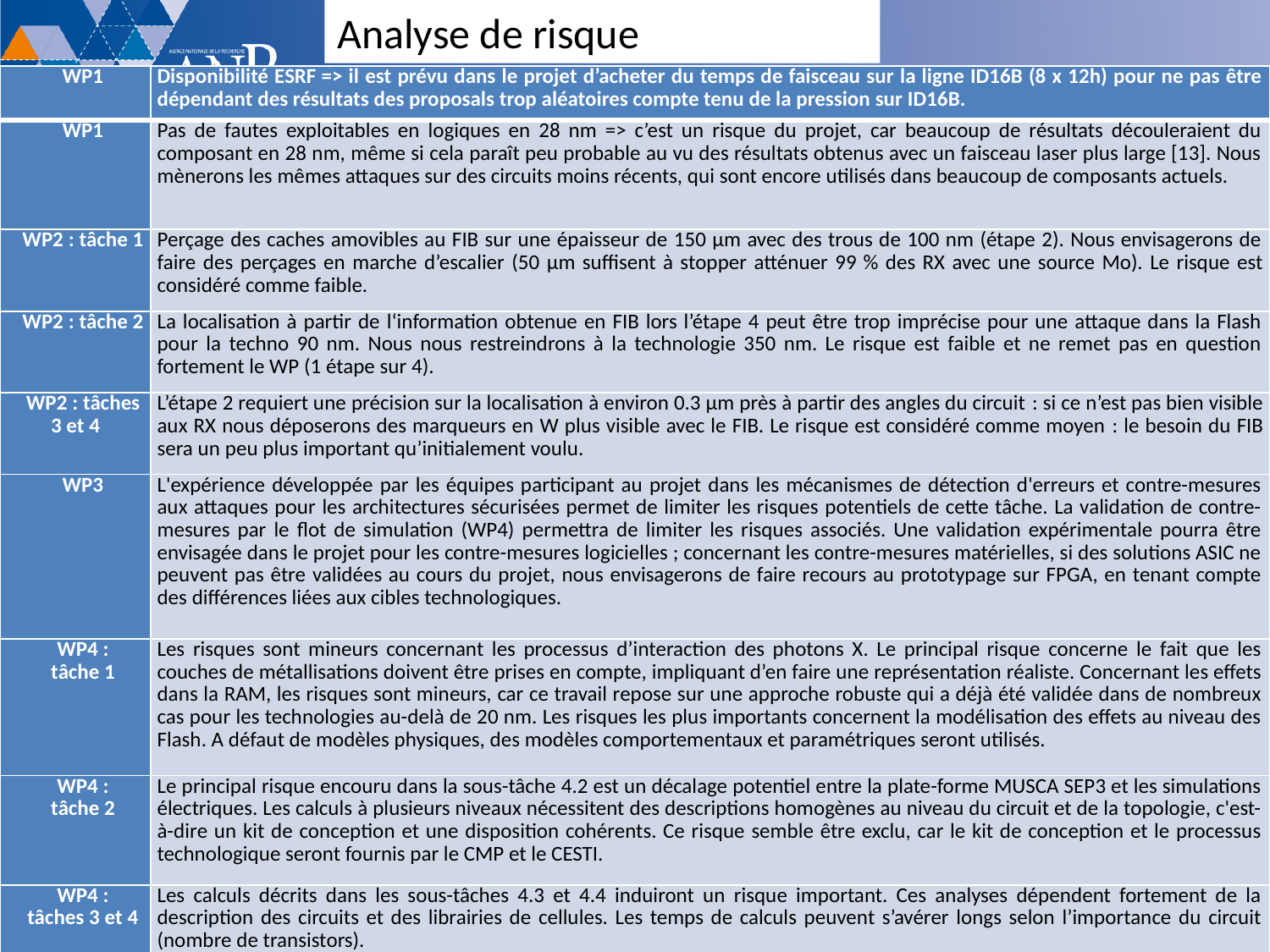

Analyse de risque
| WP1 | Disponibilité ESRF => il est prévu dans le projet d’acheter du temps de faisceau sur la ligne ID16B (8 x 12h) pour ne pas être dépendant des résultats des proposals trop aléatoires compte tenu de la pression sur ID16B. |
| --- | --- |
| WP1 | Pas de fautes exploitables en logiques en 28 nm => c’est un risque du projet, car beaucoup de résultats découleraient du composant en 28 nm, même si cela paraît peu probable au vu des résultats obtenus avec un faisceau laser plus large [13]. Nous mènerons les mêmes attaques sur des circuits moins récents, qui sont encore utilisés dans beaucoup de composants actuels. |
| WP2 : tâche 1 | Perçage des caches amovibles au FIB sur une épaisseur de 150 µm avec des trous de 100 nm (étape 2). Nous envisagerons de faire des perçages en marche d’escalier (50 µm suffisent à stopper atténuer 99 % des RX avec une source Mo). Le risque est considéré comme faible. |
| WP2 : tâche 2 | La localisation à partir de l‘information obtenue en FIB lors l’étape 4 peut être trop imprécise pour une attaque dans la Flash pour la techno 90 nm. Nous nous restreindrons à la technologie 350 nm. Le risque est faible et ne remet pas en question fortement le WP (1 étape sur 4). |
| WP2 : tâches 3 et 4 | L’étape 2 requiert une précision sur la localisation à environ 0.3 µm près à partir des angles du circuit : si ce n’est pas bien visible aux RX nous déposerons des marqueurs en W plus visible avec le FIB. Le risque est considéré comme moyen : le besoin du FIB sera un peu plus important qu’initialement voulu. |
| WP3 | L'expérience développée par les équipes participant au projet dans les mécanismes de détection d'erreurs et contre-mesures aux attaques pour les architectures sécurisées permet de limiter les risques potentiels de cette tâche. La validation de contre-mesures par le flot de simulation (WP4) permettra de limiter les risques associés. Une validation expérimentale pourra être envisagée dans le projet pour les contre-mesures logicielles ; concernant les contre-mesures matérielles, si des solutions ASIC ne peuvent pas être validées au cours du projet, nous envisagerons de faire recours au prototypage sur FPGA, en tenant compte des différences liées aux cibles technologiques. |
| WP4 : tâche 1 | Les risques sont mineurs concernant les processus d’interaction des photons X. Le principal risque concerne le fait que les couches de métallisations doivent être prises en compte, impliquant d’en faire une représentation réaliste. Concernant les effets dans la RAM, les risques sont mineurs, car ce travail repose sur une approche robuste qui a déjà été validée dans de nombreux cas pour les technologies au-delà de 20 nm. Les risques les plus importants concernent la modélisation des effets au niveau des Flash. A défaut de modèles physiques, des modèles comportementaux et paramétriques seront utilisés. |
| WP4 : tâche 2 | Le principal risque encouru dans la sous-tâche 4.2 est un décalage potentiel entre la plate-forme MUSCA SEP3 et les simulations électriques. Les calculs à plusieurs niveaux nécessitent des descriptions homogènes au niveau du circuit et de la topologie, c'est-à-dire un kit de conception et une disposition cohérents. Ce risque semble être exclu, car le kit de conception et le processus technologique seront fournis par le CMP et le CESTI. |
| WP4 : tâches 3 et 4 | Les calculs décrits dans les sous-tâches 4.3 et 4.4 induiront un risque important. Ces analyses dépendent fortement de la description des circuits et des librairies de cellules. Les temps de calculs peuvent s’avérer longs selon l’importance du circuit (nombre de transistors). |